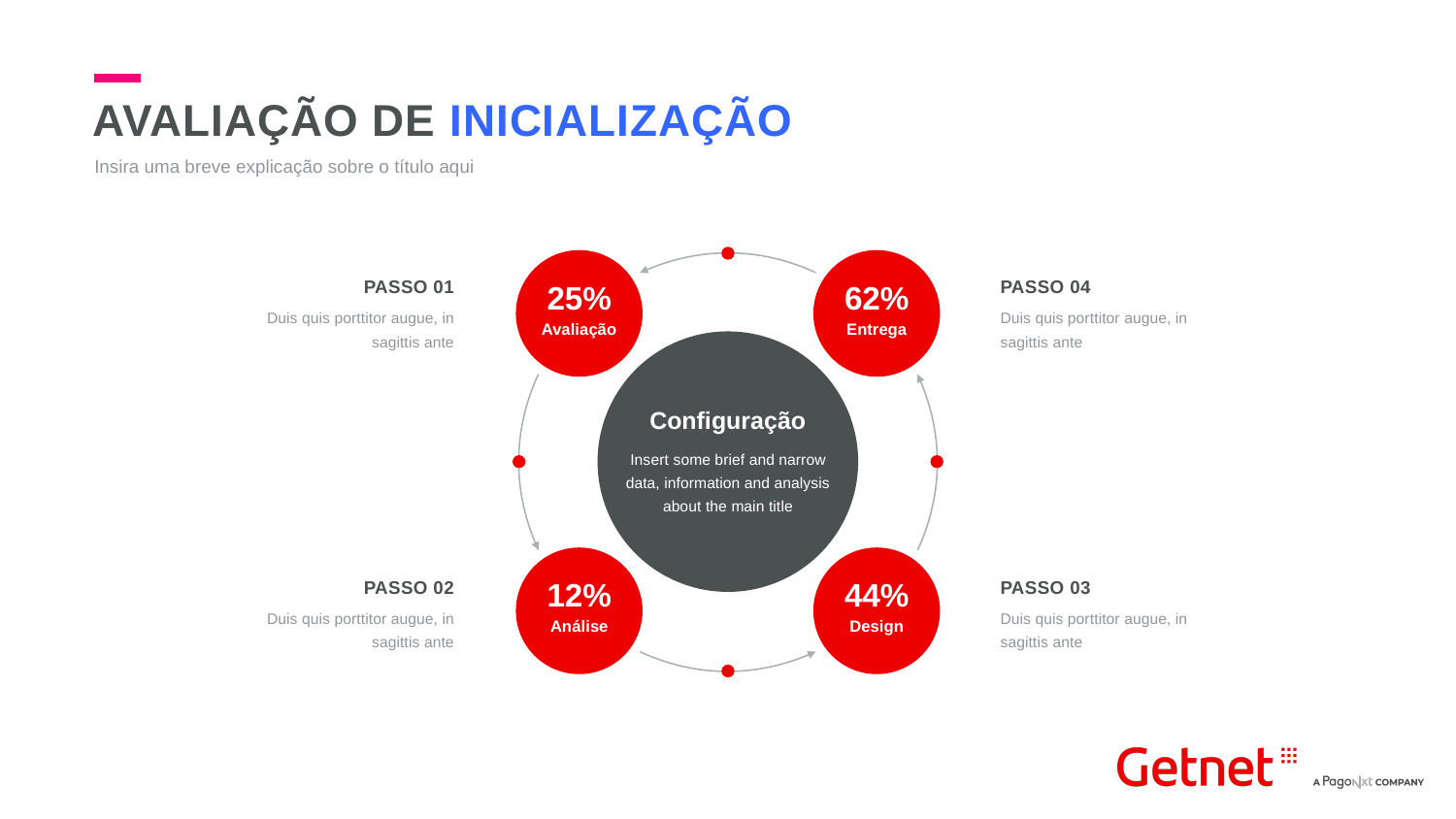

AVALIAÇÃO DE INICIALIZAÇÃO
Insira uma breve explicação sobre o título aqui

PASSO 01
Duis quis porttitor augue, in sagittis ante
PASSO 04
Duis quis porttitor augue, in sagittis ante
25%
Avaliação
62%
Entrega

Configuração
Insert some brief and narrow data, information and analysis about the main title

12%
Análise
44%
Design
PASSO 02
Duis quis porttitor augue, in sagittis ante
PASSO 03
Duis quis porttitor augue, in sagittis ante